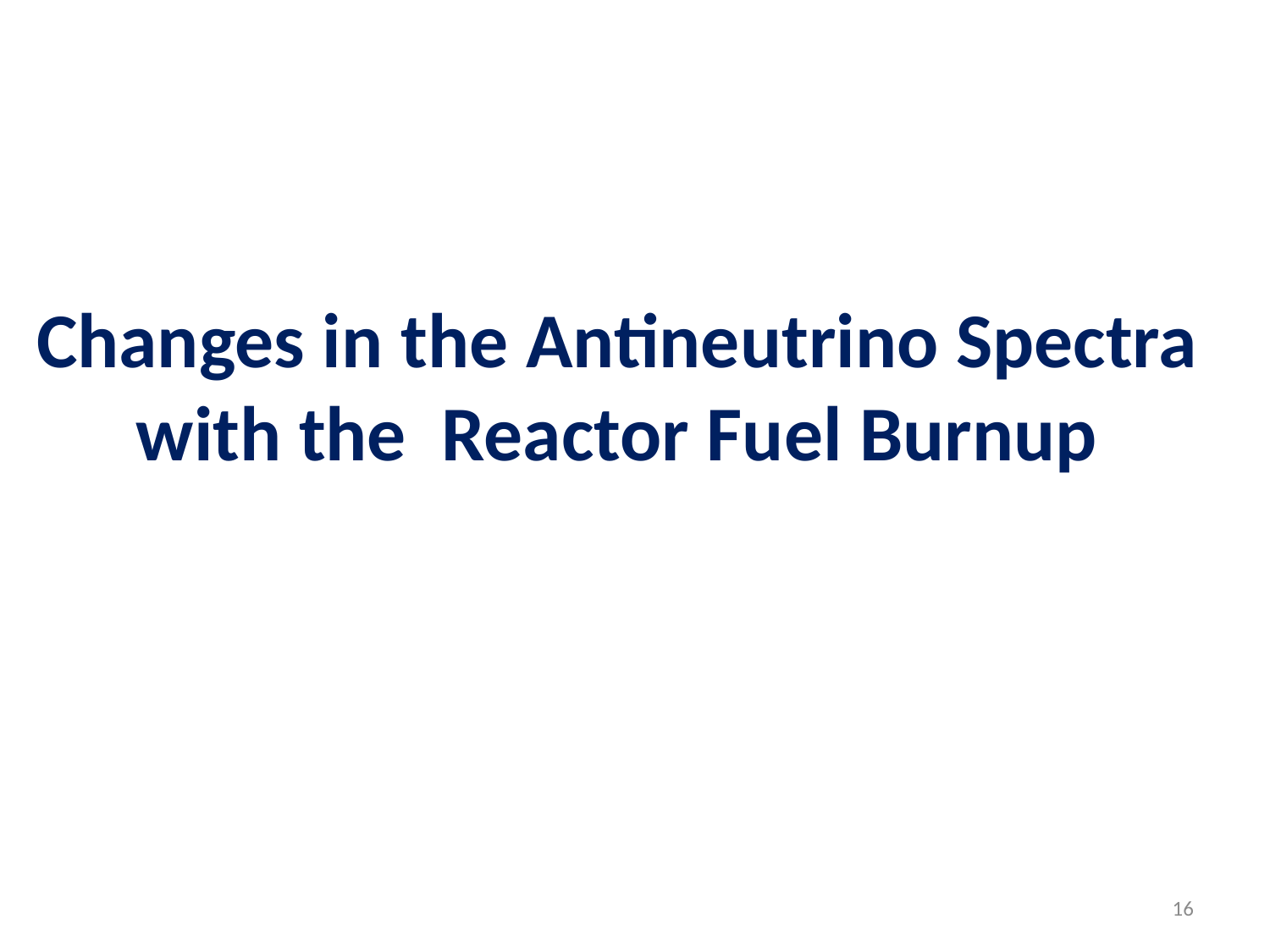

Changes in the Antineutrino Spectra with the  Reactor Fuel Burnup
16